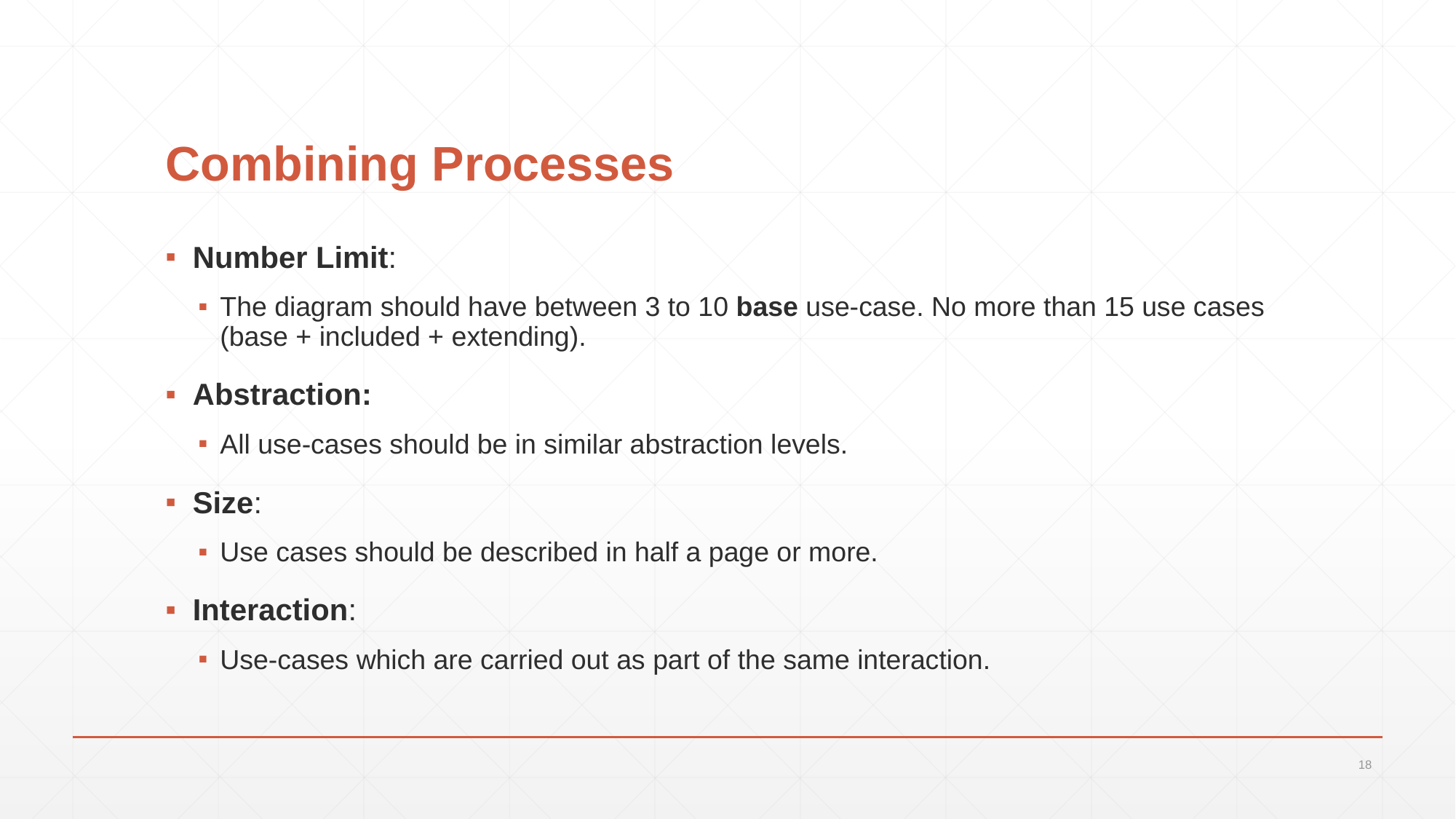

# Combining Processes
Number Limit:
The diagram should have between 3 to 10 base use-case. No more than 15 use cases (base + included + extending).
Abstraction:
All use-cases should be in similar abstraction levels.
Size:
Use cases should be described in half a page or more.
Interaction:
Use-cases which are carried out as part of the same interaction.
18